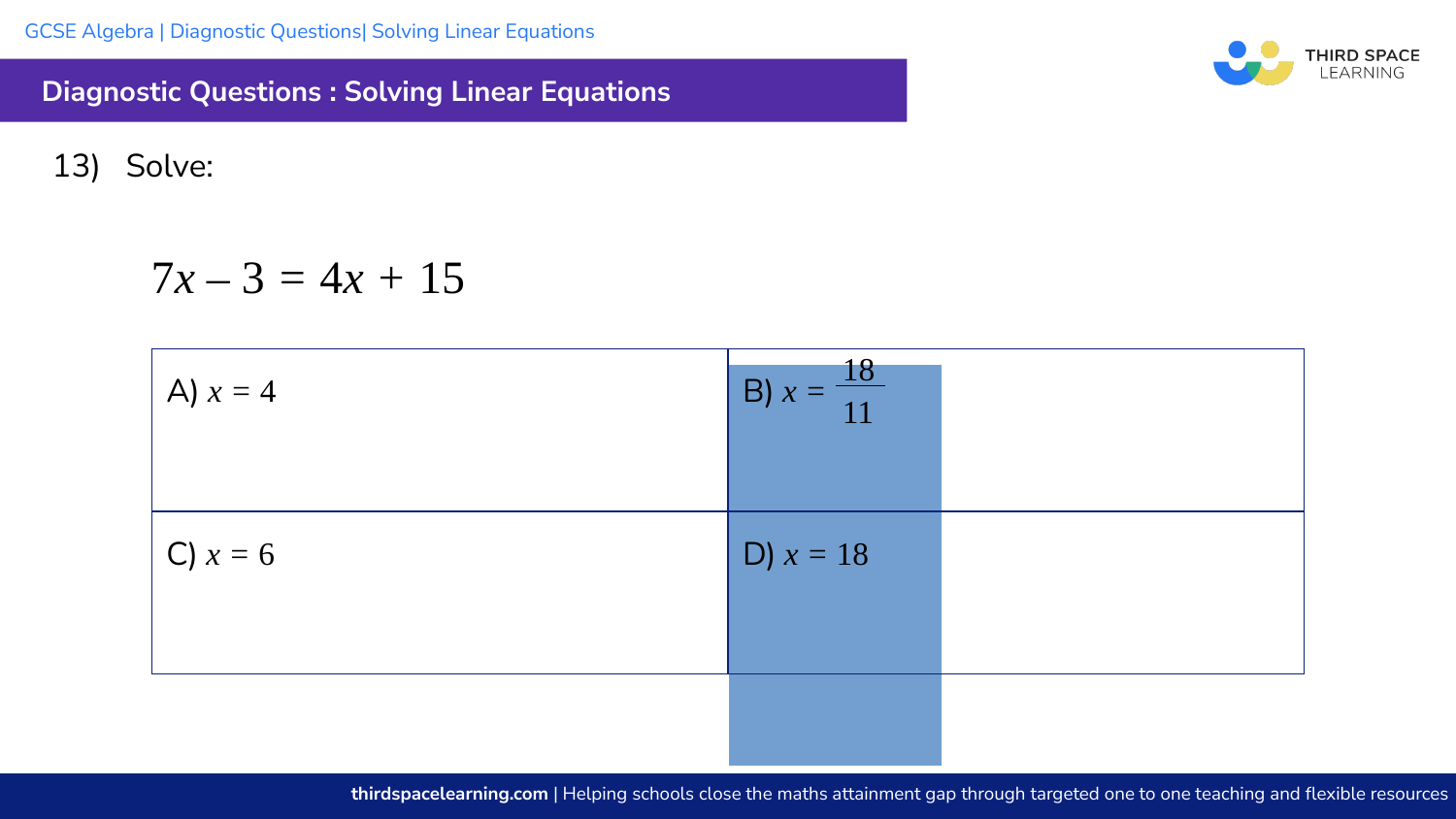

Diagnostic Questions : Solving Linear Equations
| 13) Solve: 7x – 3 = 4x + 15 |  |  |  |  |
| --- | --- | --- | --- | --- |
|  |  |  |  |  |
18
| A) x = 4 | B) x = |
| --- | --- |
| C) x = 6 | D) x = 18 |
11